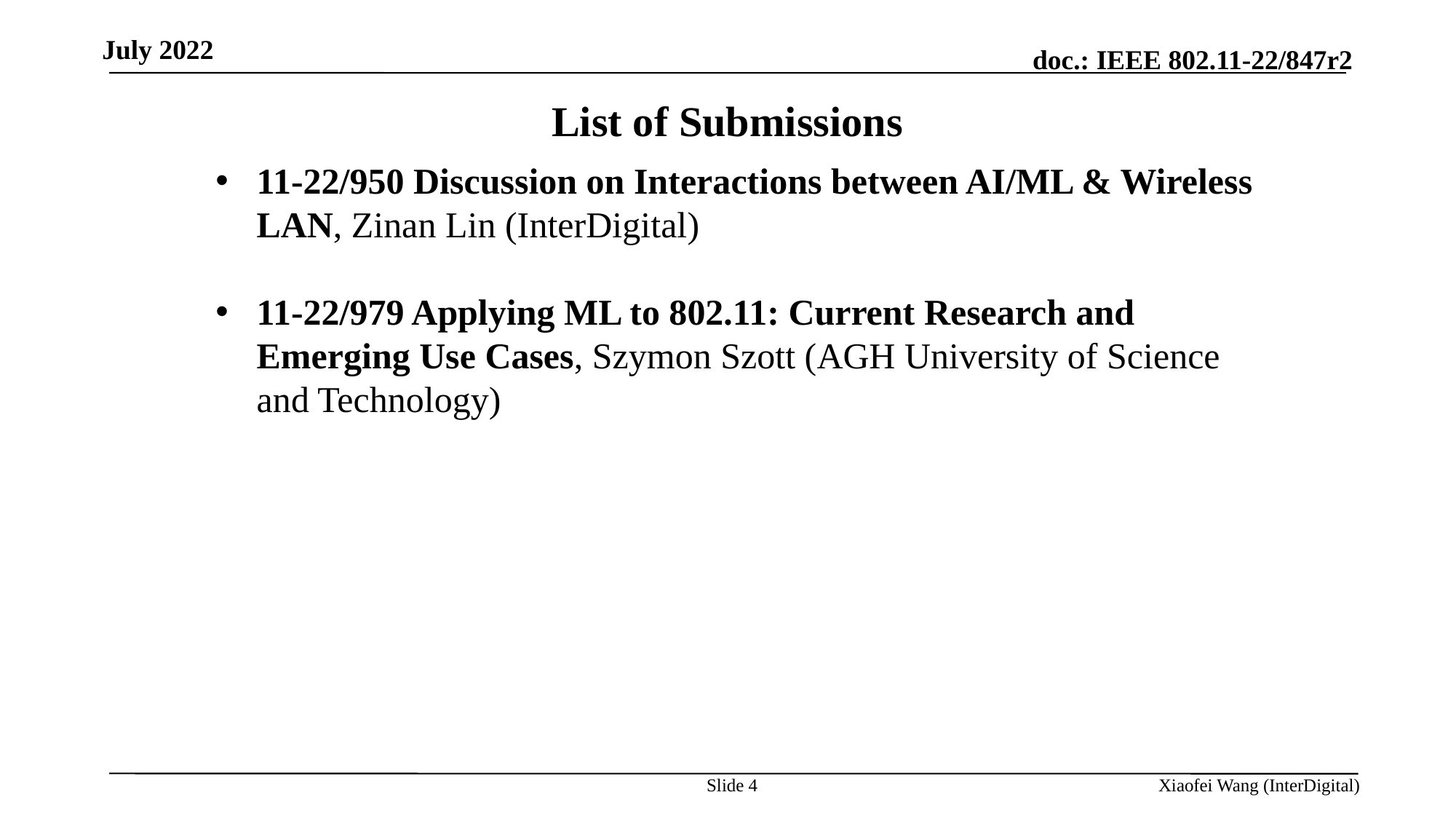

July 2022
List of Submissions

11-22/950 Discussion on Interactions between AI/ML & Wireless LAN, Zinan Lin (InterDigital)

11-22/979 Applying ML to 802.11: Current Research and Emerging Use Cases, Szymon Szott (AGH University of Science and Technology)

Slide 4
Xiaofei Wang (InterDigital)